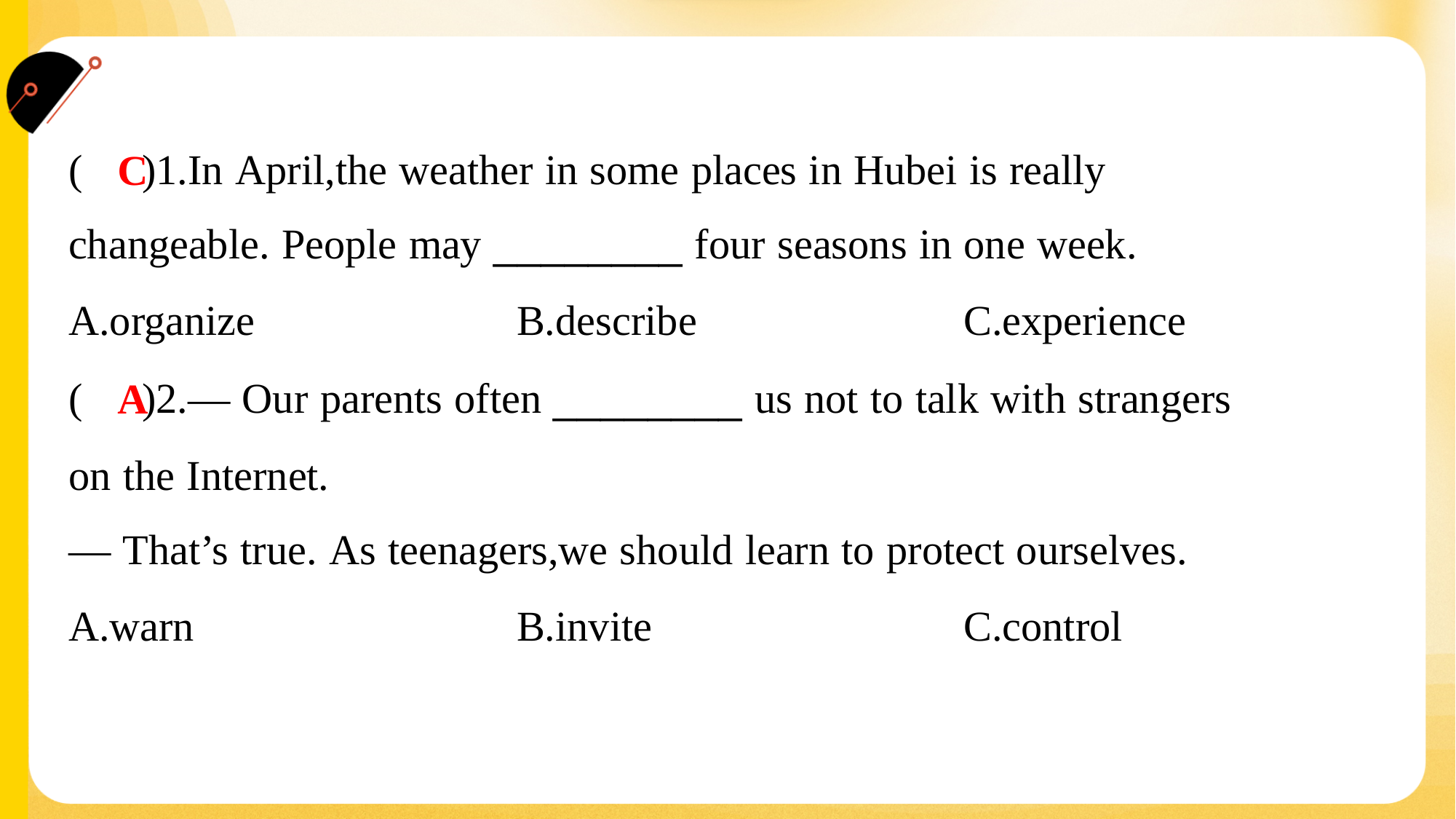

(     )1.In April,the weather in some places in Hubei is really
changeable. People may ________ four seasons in one week.
C
A.organize	B.describe	C.experience
(     )2.— Our parents often ________ us not to talk with strangers
on the Internet.
— That’s true. As teenagers,we should learn to protect ourselves.
A
A.warn	B.invite	C.control